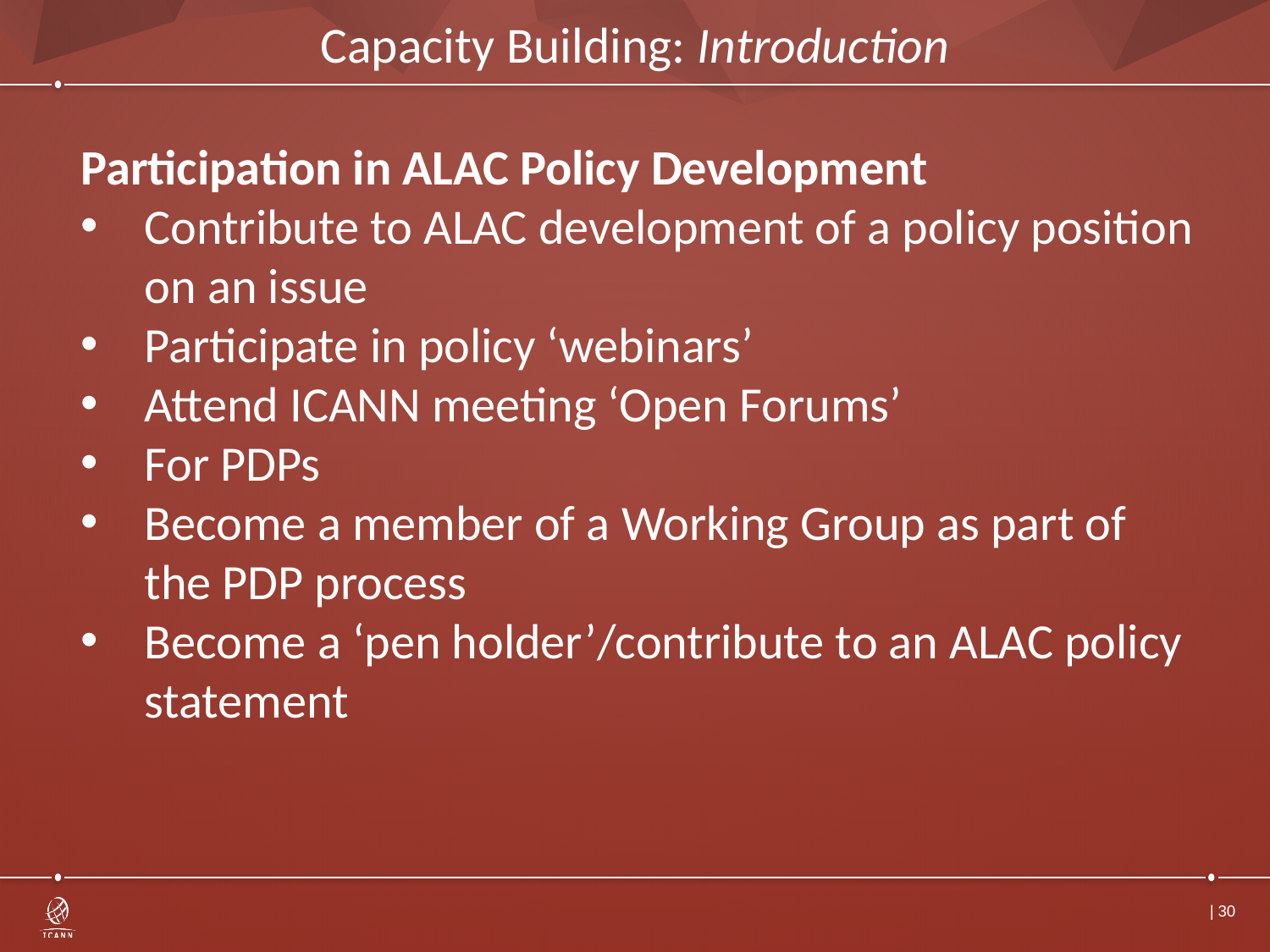

# Capacity Building: Introduction
Participation in ALAC Policy Development
Contribute to ALAC development of a policy position on an issue
Participate in policy ‘webinars’
Attend ICANN meeting ‘Open Forums’
For PDPs
Become a member of a Working Group as part of the PDP process
Become a ‘pen holder’/contribute to an ALAC policy statement